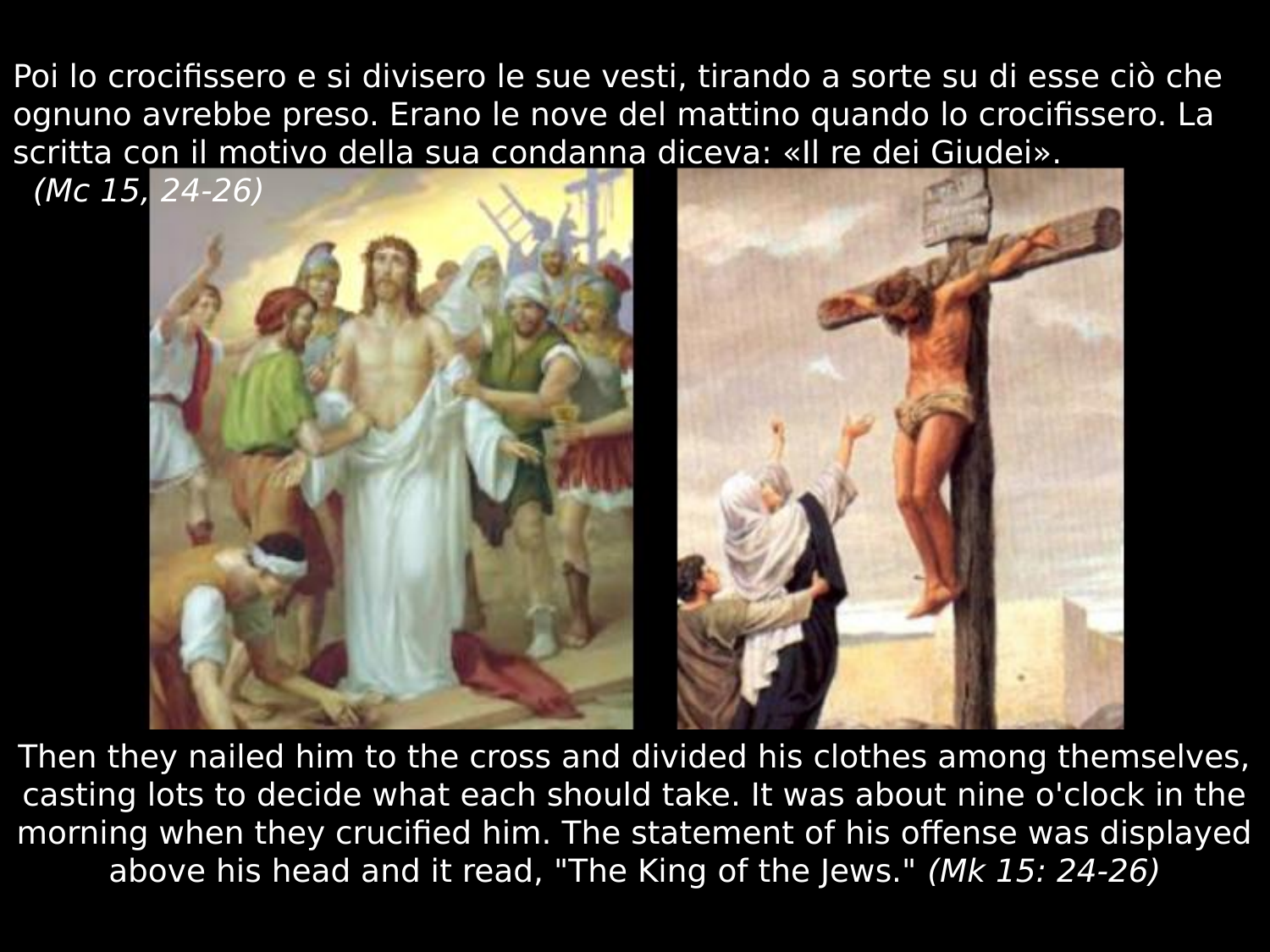

# Poi lo crocifissero e si divisero le sue vesti, tirando a sorte su di esse ciò che ognuno avrebbe preso. Erano le nove del mattino quando lo crocifissero. La scritta con il motivo della sua condanna diceva: «Il re dei Giudei».                      (Mc 15, 24-26)
Then they nailed him to the cross and divided his clothes among themselves, casting lots to decide what each should take. It was about nine o'clock in the morning when they crucified him. The statement of his offense was displayed above his head and it read, "The King of the Jews." (Mk 15: 24-26)